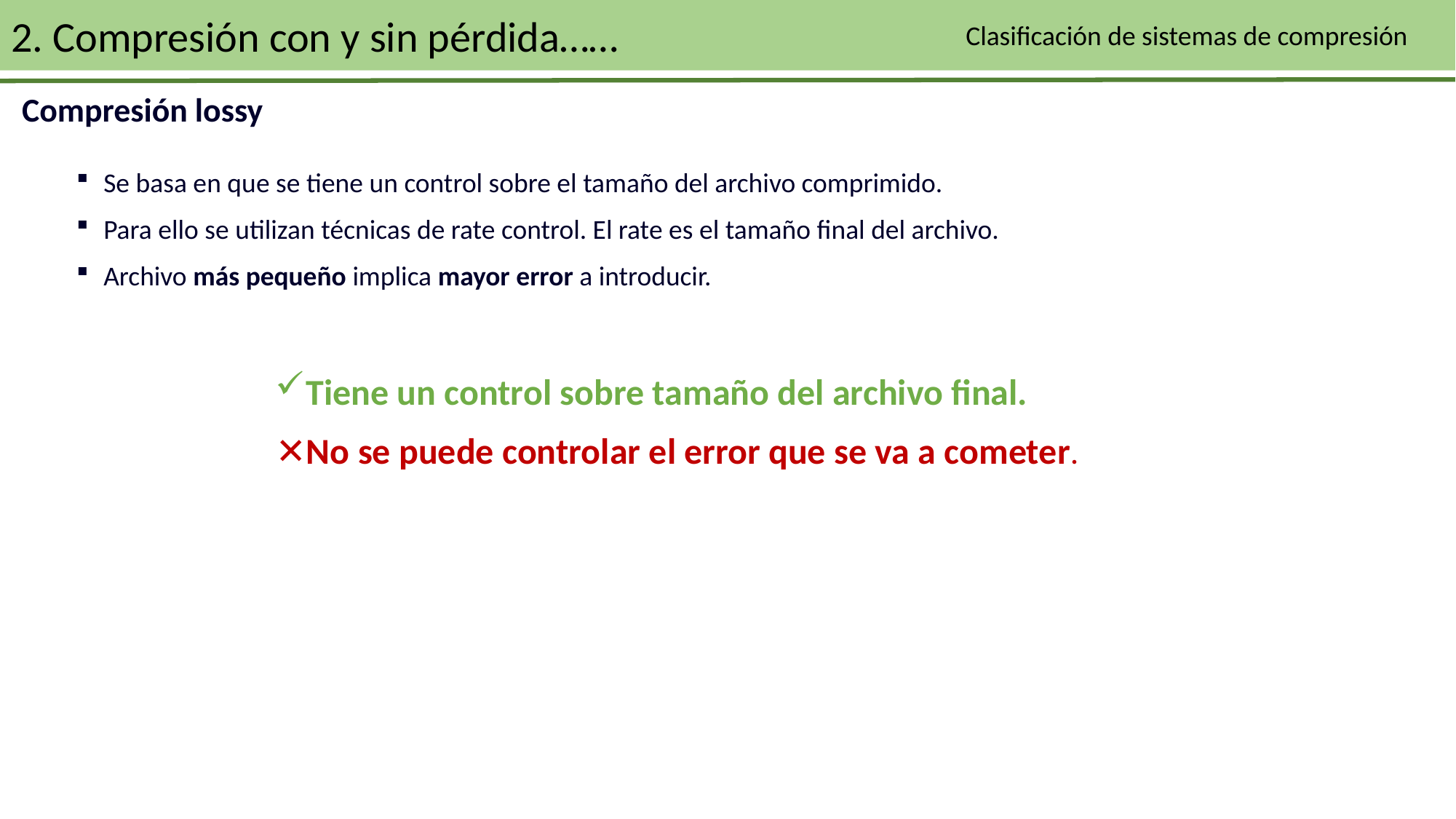

2. Compresión con y sin pérdida……
#
Clasificación de sistemas de compresión
Compresión lossy
Se basa en que se tiene un control sobre el tamaño del archivo comprimido.
Para ello se utilizan técnicas de rate control. El rate es el tamaño final del archivo.
Archivo más pequeño implica mayor error a introducir.

Tiene un control sobre tamaño del archivo final.
✕No se puede controlar el error que se va a cometer.